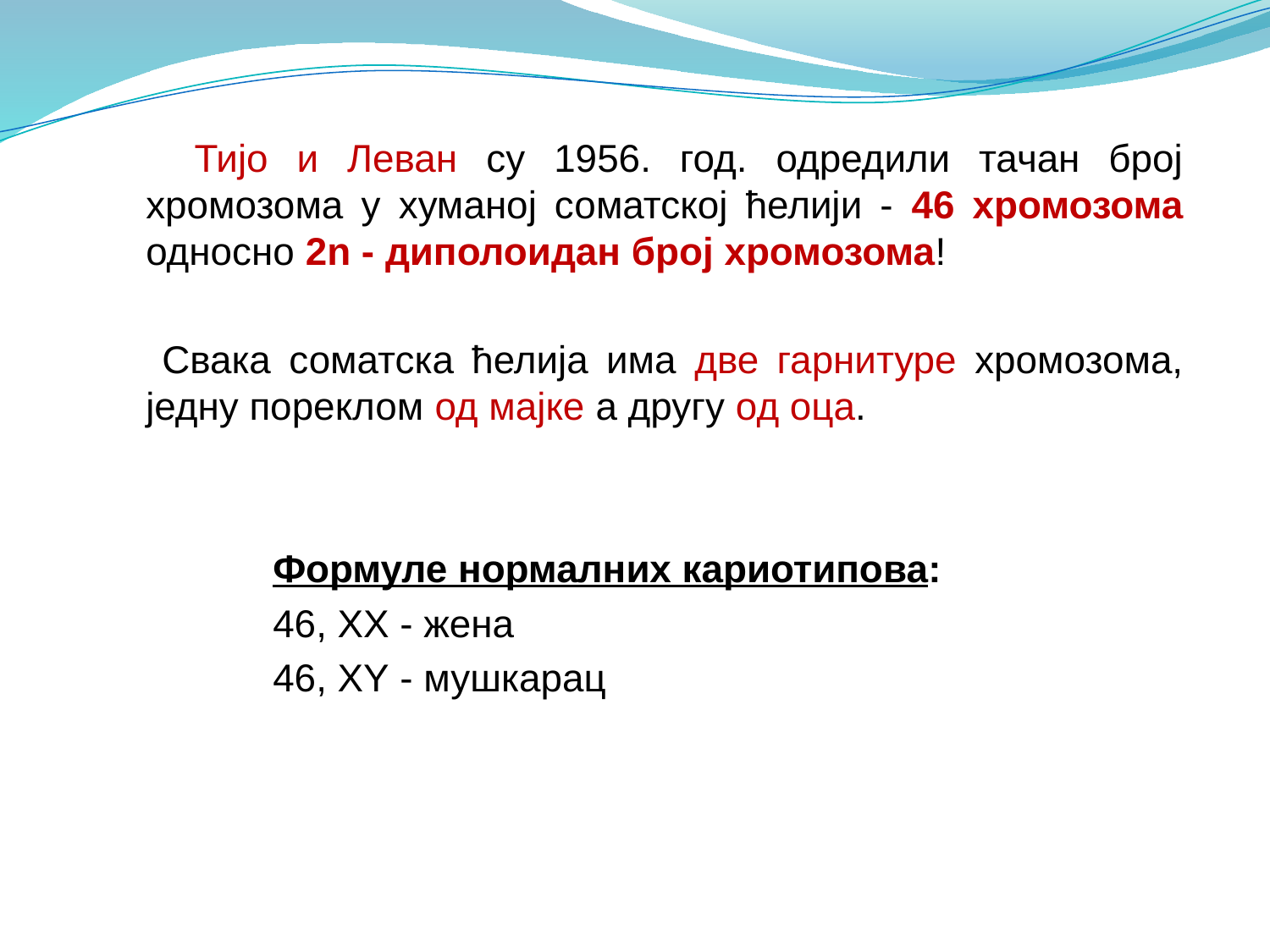

Тијо и Леван су 1956. год. одредили тачан број хромозома у хуманој соматској ћелији - 46 хромозома односно 2n - диполоидан број хромозома!

   Свака соматска ћелија има две гарнитуре хромозома, једну пореклом од мајке а другу од оца.

		Формуле нормалних кариотипова:
 		46, XX - жена
 		46, XY - мушкарац